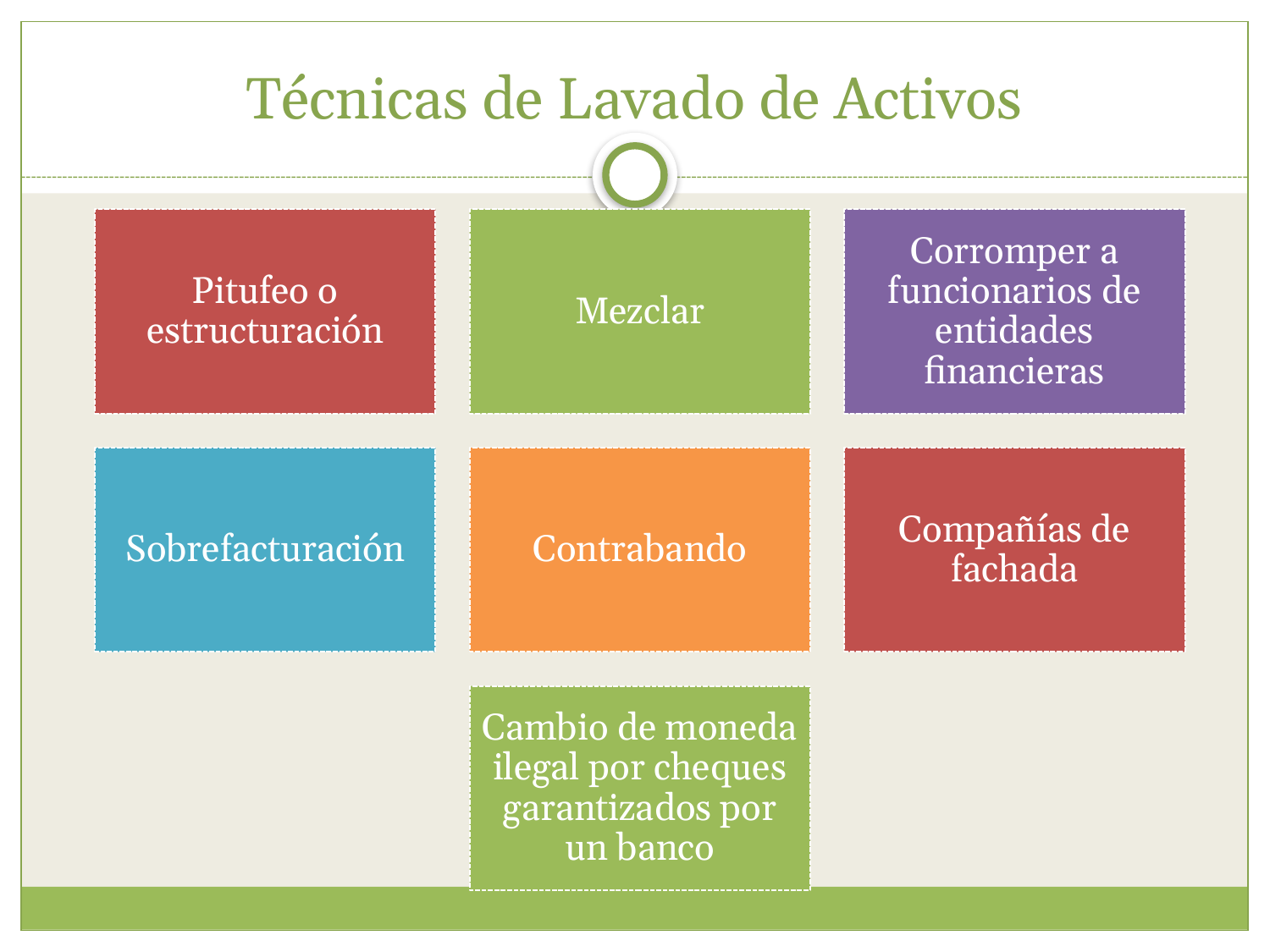

# Técnicas de Lavado de Activos
Pitufeo o estructuración
Mezclar
Corromper a funcionarios de entidades financieras
Sobrefacturación
Contrabando
Compañías de fachada
Cambio de moneda ilegal por cheques garantizados por un banco